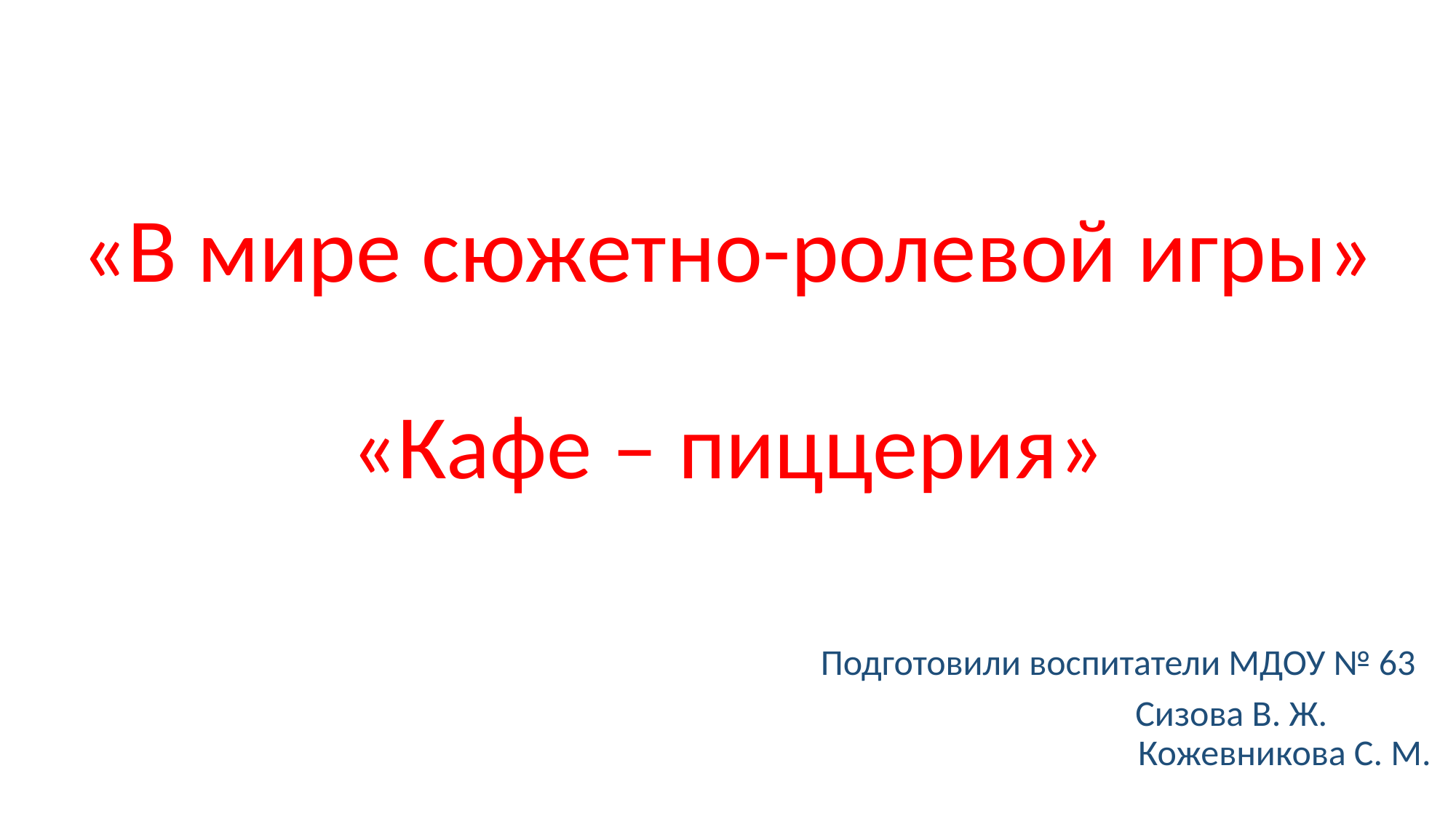

# «В мире сюжетно-ролевой игры» «Кафе – пиццерия» Подготовили воспитатели МДОУ № 63 Сизова В. Ж. Кожевникова С. М.